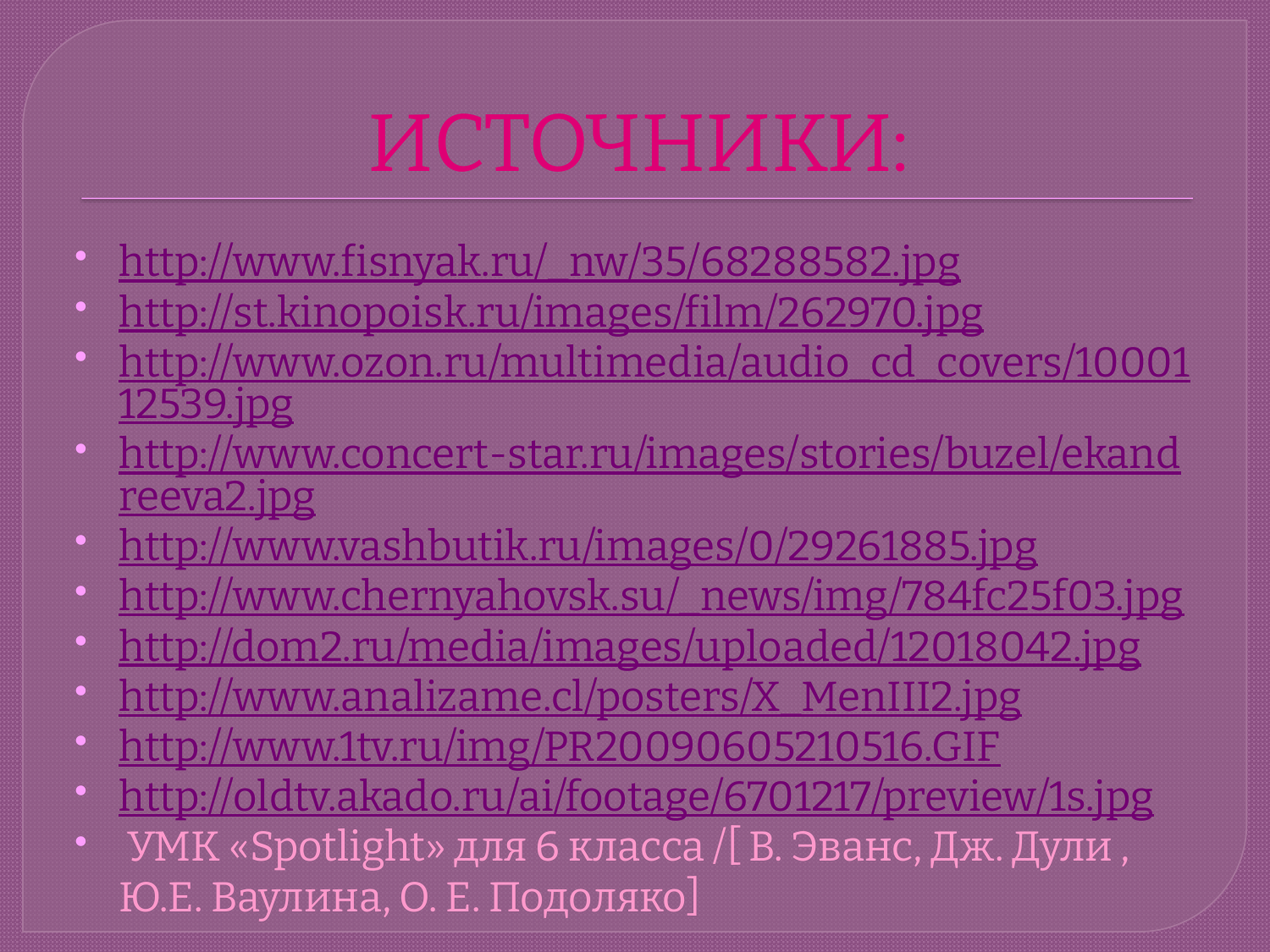

# ИСТОЧНИКИ:
http://www.fisnyak.ru/_nw/35/68288582.jpg
http://st.kinopoisk.ru/images/film/262970.jpg
http://www.ozon.ru/multimedia/audio_cd_covers/1000112539.jpg
http://www.concert-star.ru/images/stories/buzel/ekandreeva2.jpg
http://www.vashbutik.ru/images/0/29261885.jpg
http://www.chernyahovsk.su/_news/img/784fc25f03.jpg
http://dom2.ru/media/images/uploaded/12018042.jpg
http://www.analizame.cl/posters/X_MenIII2.jpg
http://www.1tv.ru/img/PR20090605210516.GIF
http://oldtv.akado.ru/ai/footage/6701217/preview/1s.jpg
 УМК «Spotlight» для 6 класса /[ В. Эванс, Дж. Дули , Ю.Е. Ваулина, О. Е. Подоляко]